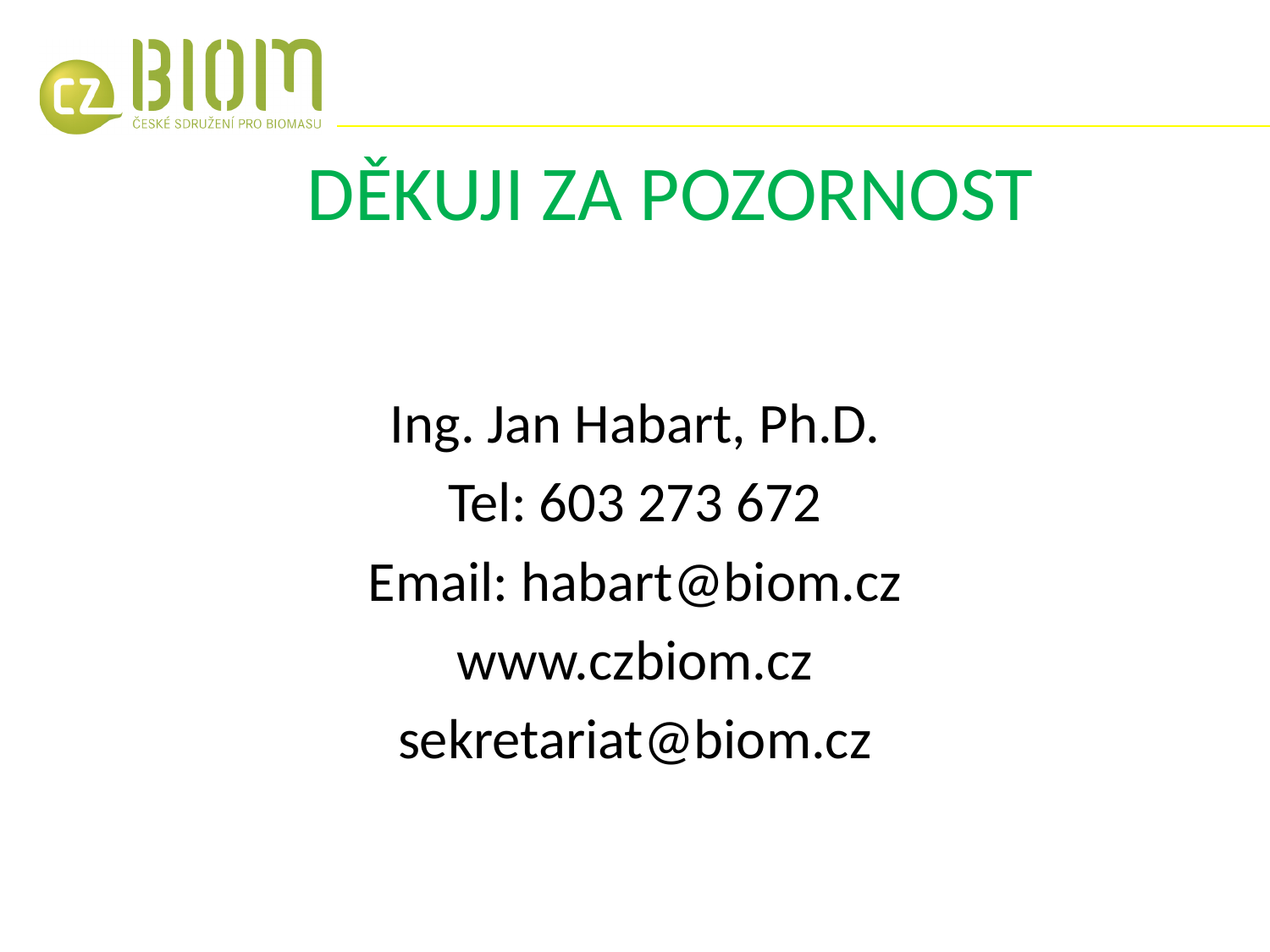

# DĚKUJI ZA POZORNOST

Ing. Jan Habart, Ph.D.
Tel: 603 273 672
Email: habart@biom.cz
www.czbiom.cz
sekretariat@biom.cz